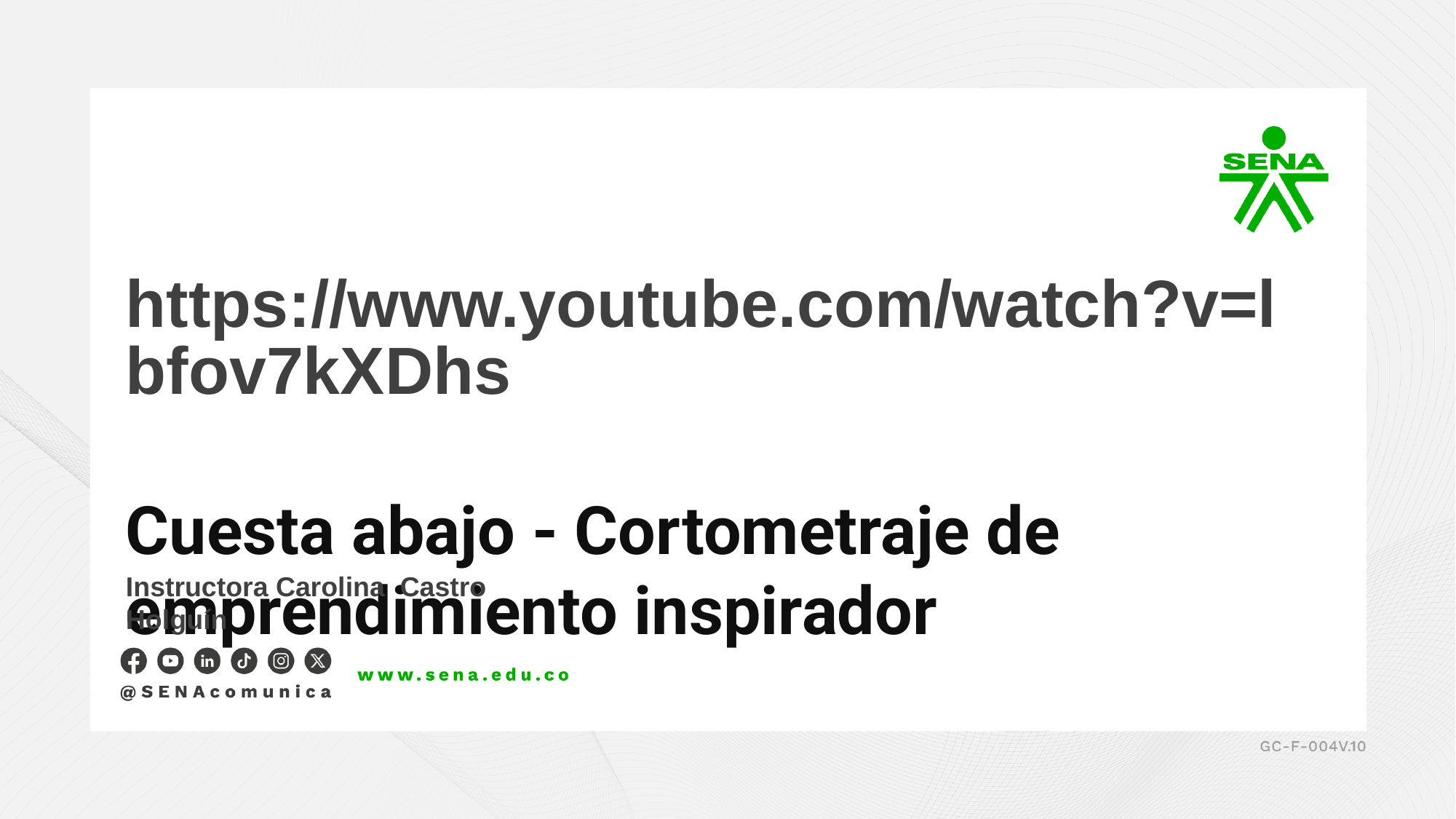

https://www.youtube.com/watch?v=lbfov7kXDhs
Cuesta abajo - Cortometraje de emprendimiento inspirador
Instructora Carolina  Castro Holguín